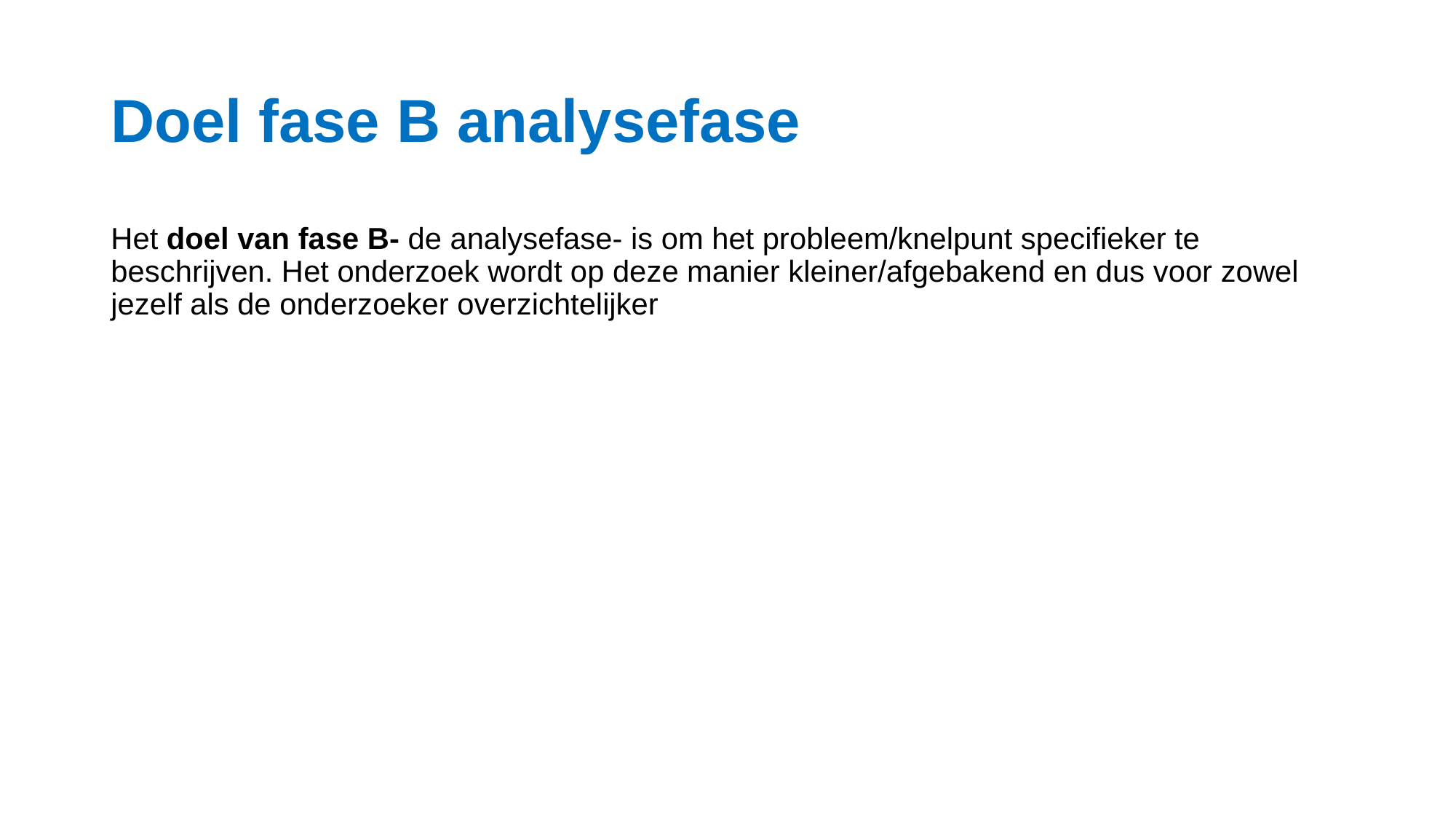

# Doel fase B analysefase
Het doel van fase B- de analysefase- is om het probleem/knelpunt specifieker te beschrijven. Het onderzoek wordt op deze manier kleiner/afgebakend en dus voor zowel jezelf als de onderzoeker overzichtelijker